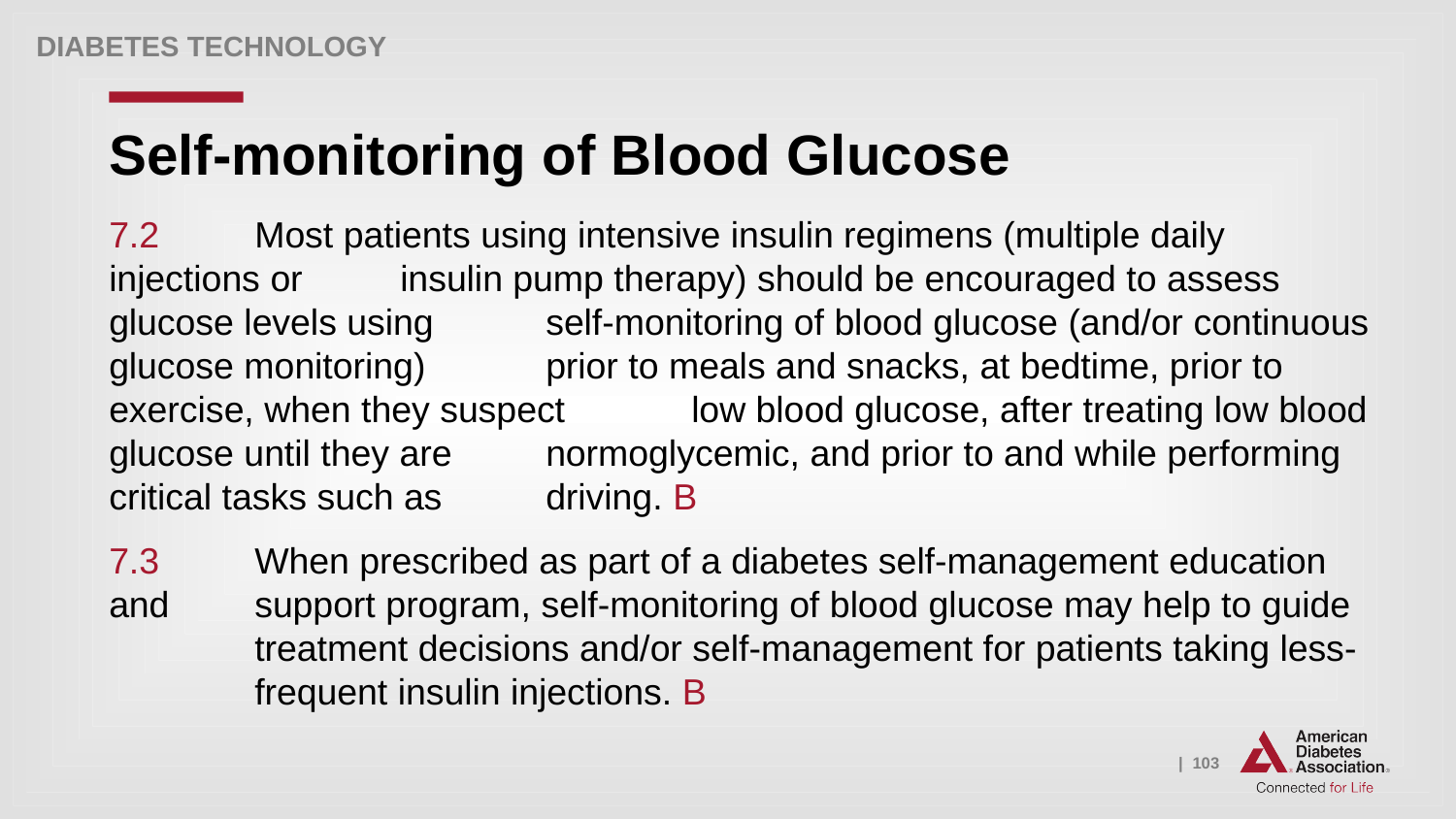

Diabetes Technology
# Self-monitoring of Blood Glucose
7.2 	Most patients using intensive insulin regimens (multiple daily injections or 	insulin pump therapy) should be encouraged to assess glucose levels using 	self-monitoring of blood glucose (and/or continuous glucose monitoring) 	prior to meals and snacks, at bedtime, prior to exercise, when they suspect 	low blood glucose, after treating low blood glucose until they are	normoglycemic, and prior to and while performing critical tasks such as 	driving. B
7.3 	When prescribed as part of a diabetes self-management education and 	support program, self-monitoring of blood glucose may help to guide 	treatment decisions and/or self-management for patients taking less-	frequent insulin injections. B